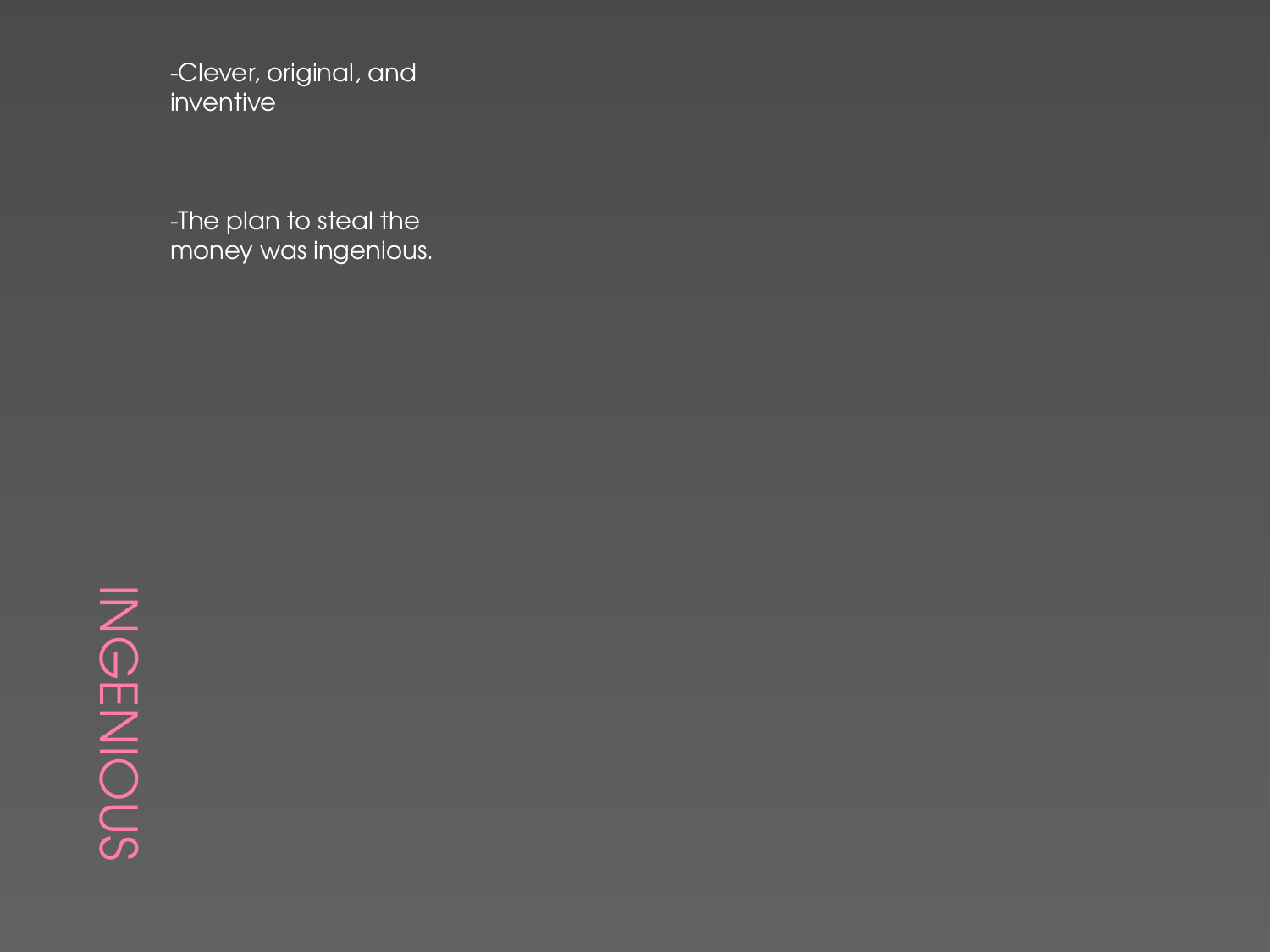

# Ingenious
-Clever, original, and inventive

-The plan to steal the money was ingenious.